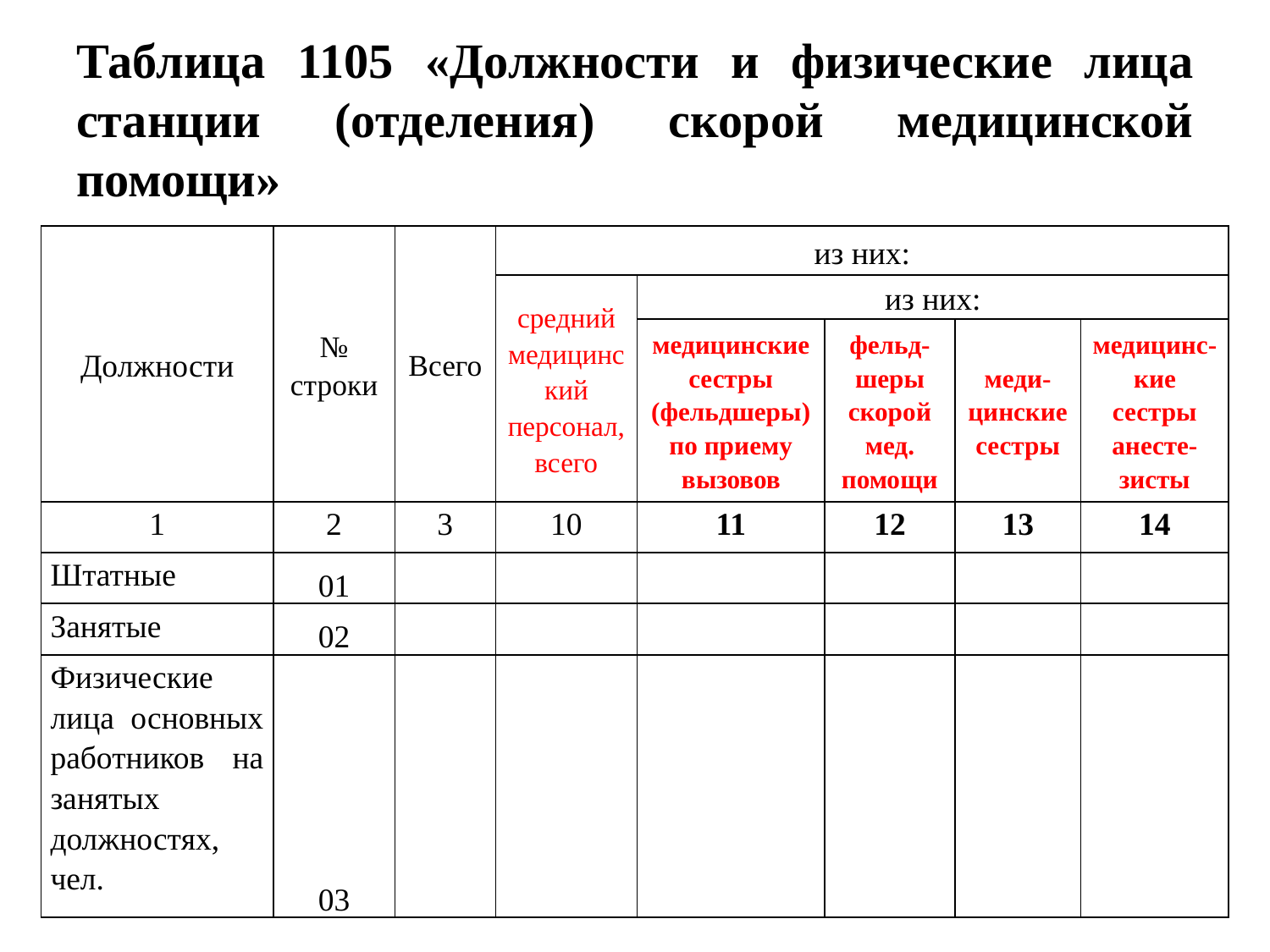

# Таблица 1105 «Должности и физические лица станции (отделения) скорой медицинской помощи»
| Должности | № строки | Всего | из них: |  |  |  |  |
| --- | --- | --- | --- | --- | --- | --- | --- |
|  |  |  | средний медицинский персонал, всего | из них: |  |  |  |
|  |  |  |  | медицинские сестры (фельдшеры) по приему вызовов | фельд-шеры скорой мед. помощи | меди-цинские сестры | медицинс-кие сестры анесте-зисты |
| 1 | 2 | 3 | 10 | 11 | 12 | 13 | 14 |
| Штатные | 01 |  |  |  |  |  |  |
| Занятые | 02 |  |  |  |  |  |  |
| Физические лица основных работников на занятых должностях, чел. | 03 |  |  |  |  |  |  |